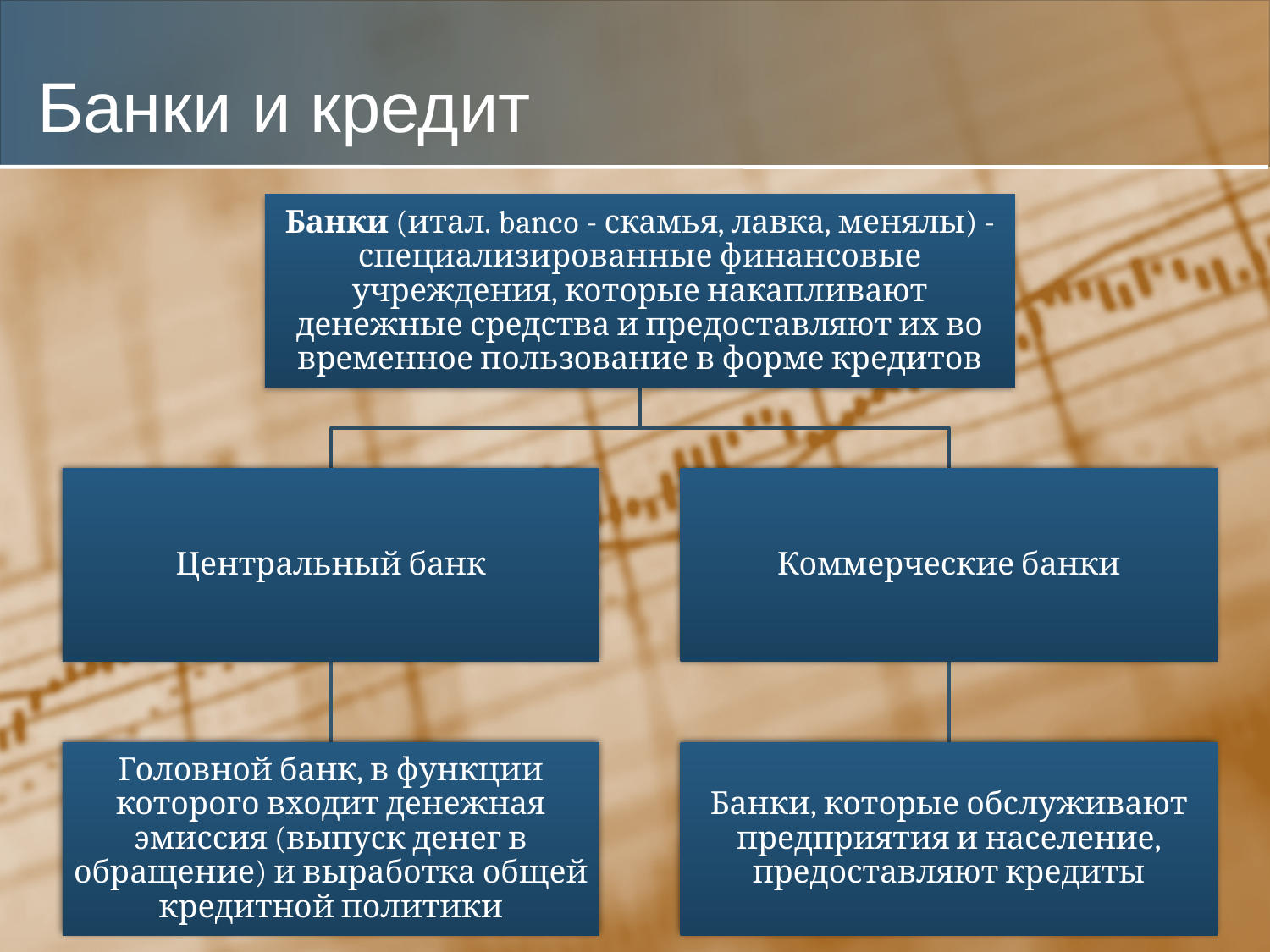

# Банки и кредит
Банки (итал. banco - скамья, лавка, менялы) - специализированные финансовые учреждения, которые накапливают денежные средства и предоставляют их во временное пользование в форме кредитов
Центральный банк
Головной банк, в функции которого входит денежная эмиссия (выпуск денег в обращение) и выработка общей кредитной политики
Коммерческие банки
Банки, которые обслуживают предприятия и население, предоставляют кредиты